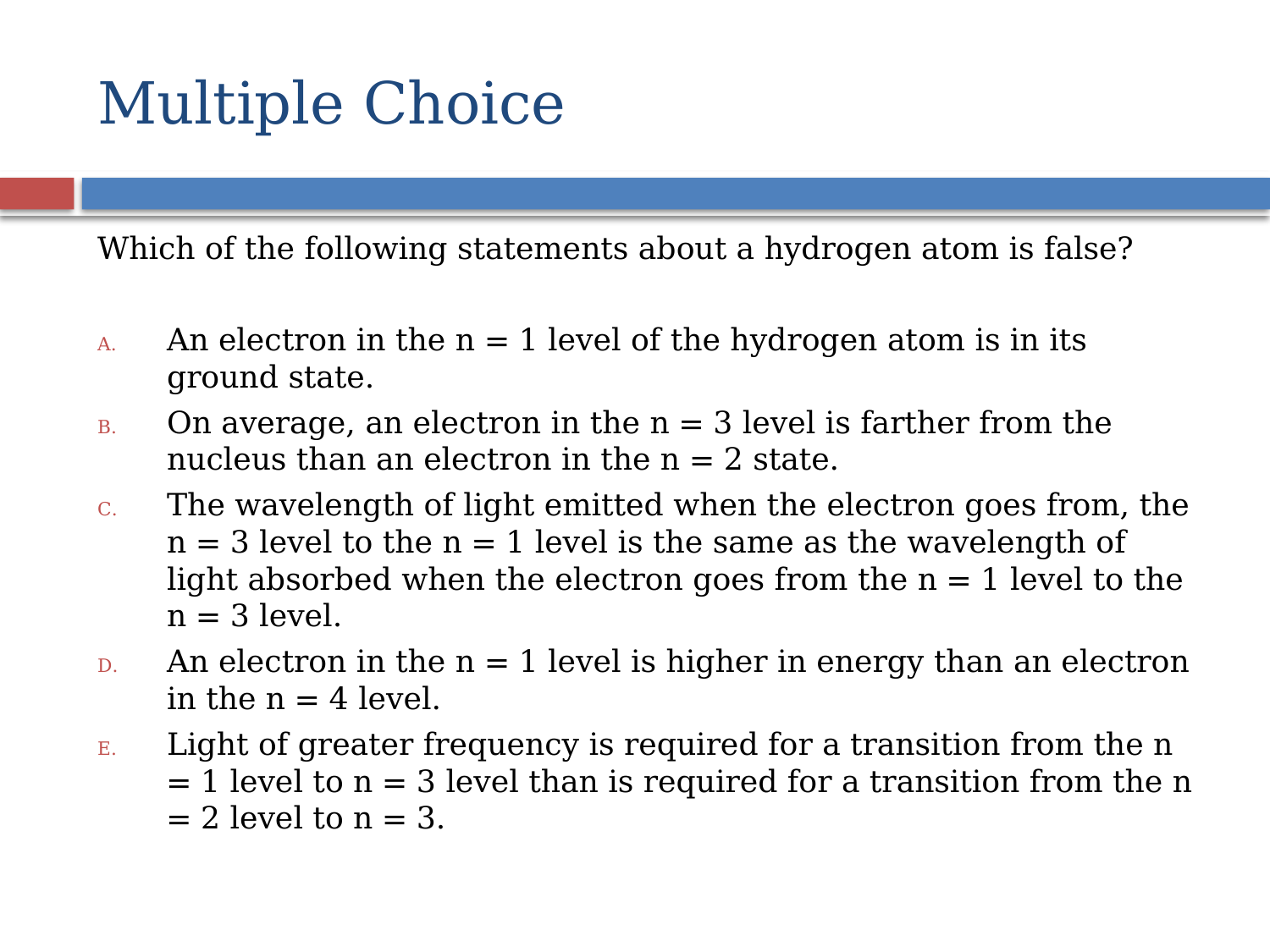

# Multiple Choice
Which of the following statements about a hydrogen atom is false?

An electron in the n = 1 level of the hydrogen atom is in its ground state.
On average, an electron in the n = 3 level is farther from the nucleus than an electron in the n = 2 state.
The wavelength of light emitted when the electron goes from, the n = 3 level to the n = 1 level is the same as the wavelength of light absorbed when the electron goes from the n = 1 level to the n = 3 level.
An electron in the n = 1 level is higher in energy than an electron in the n = 4 level.
Light of greater frequency is required for a transition from the n = 1 level to n = 3 level than is required for a transition from the n = 2 level to n = 3.